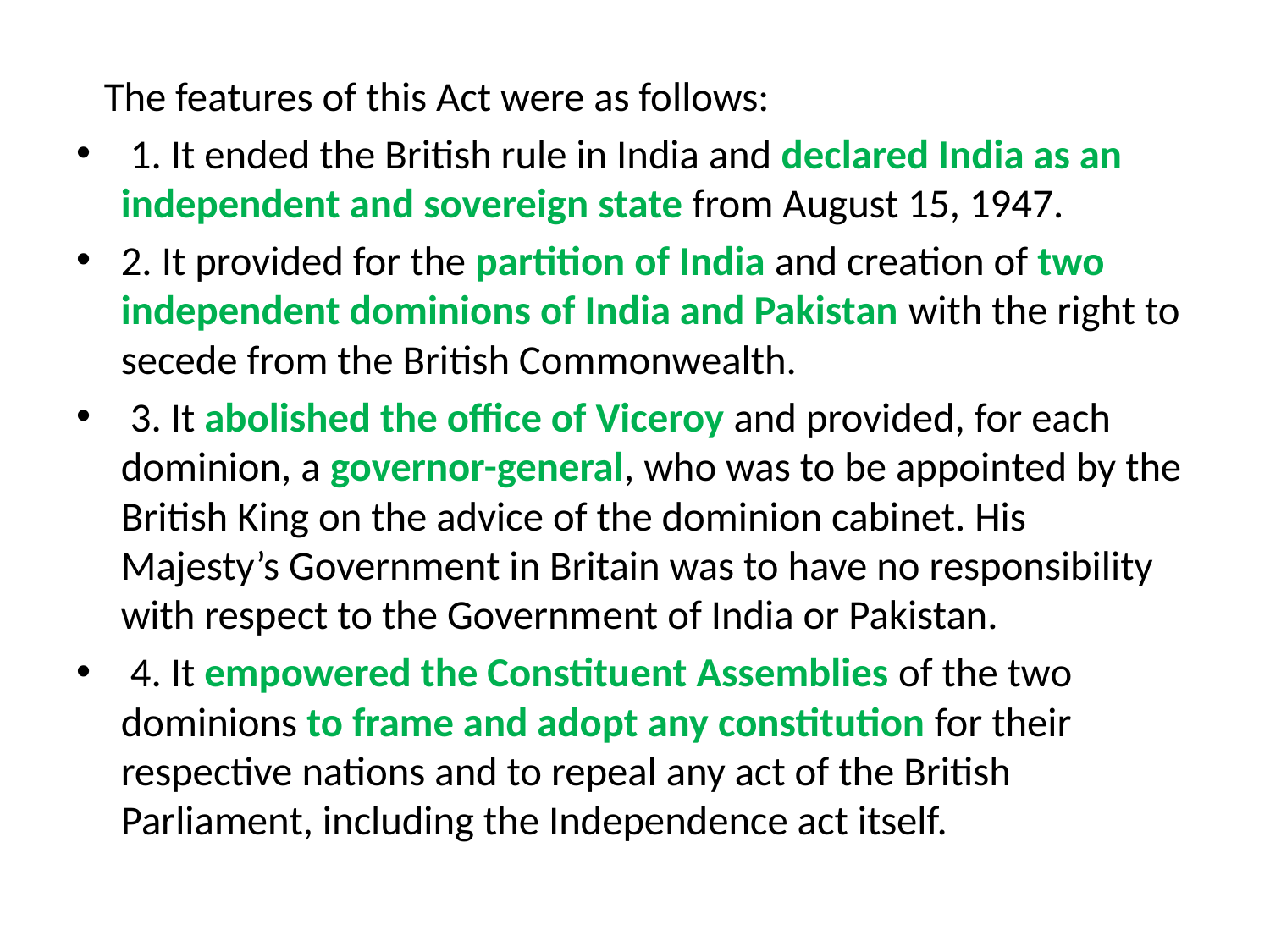

The features of this Act were as follows:
 1. It ended the British rule in India and declared India as an independent and sovereign state from August 15, 1947.
2. It provided for the partition of India and creation of two independent dominions of India and Pakistan with the right to secede from the British Commonwealth.
 3. It abolished the office of Viceroy and provided, for each dominion, a governor-general, who was to be appointed by the British King on the advice of the dominion cabinet. His Majesty’s Government in Britain was to have no responsibility with respect to the Government of India or Pakistan.
 4. It empowered the Constituent Assemblies of the two dominions to frame and adopt any constitution for their respective nations and to repeal any act of the British Parliament, including the Independence act itself.